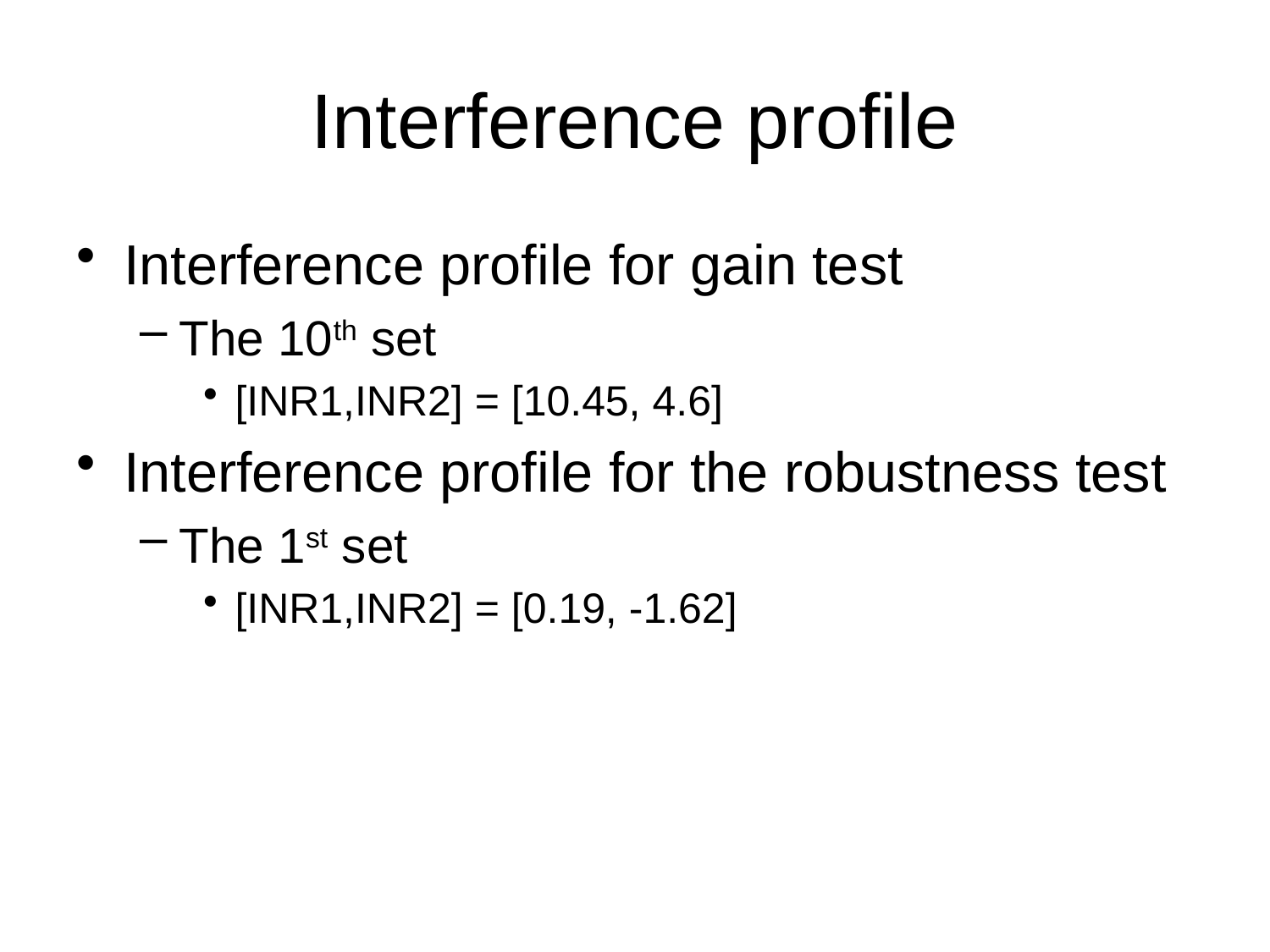

# Interference profile
Interference profile for gain test
The 10th set
[INR1,INR2] = [10.45, 4.6]
Interference profile for the robustness test
The 1st set
[INR1,INR2] = [0.19, -1.62]